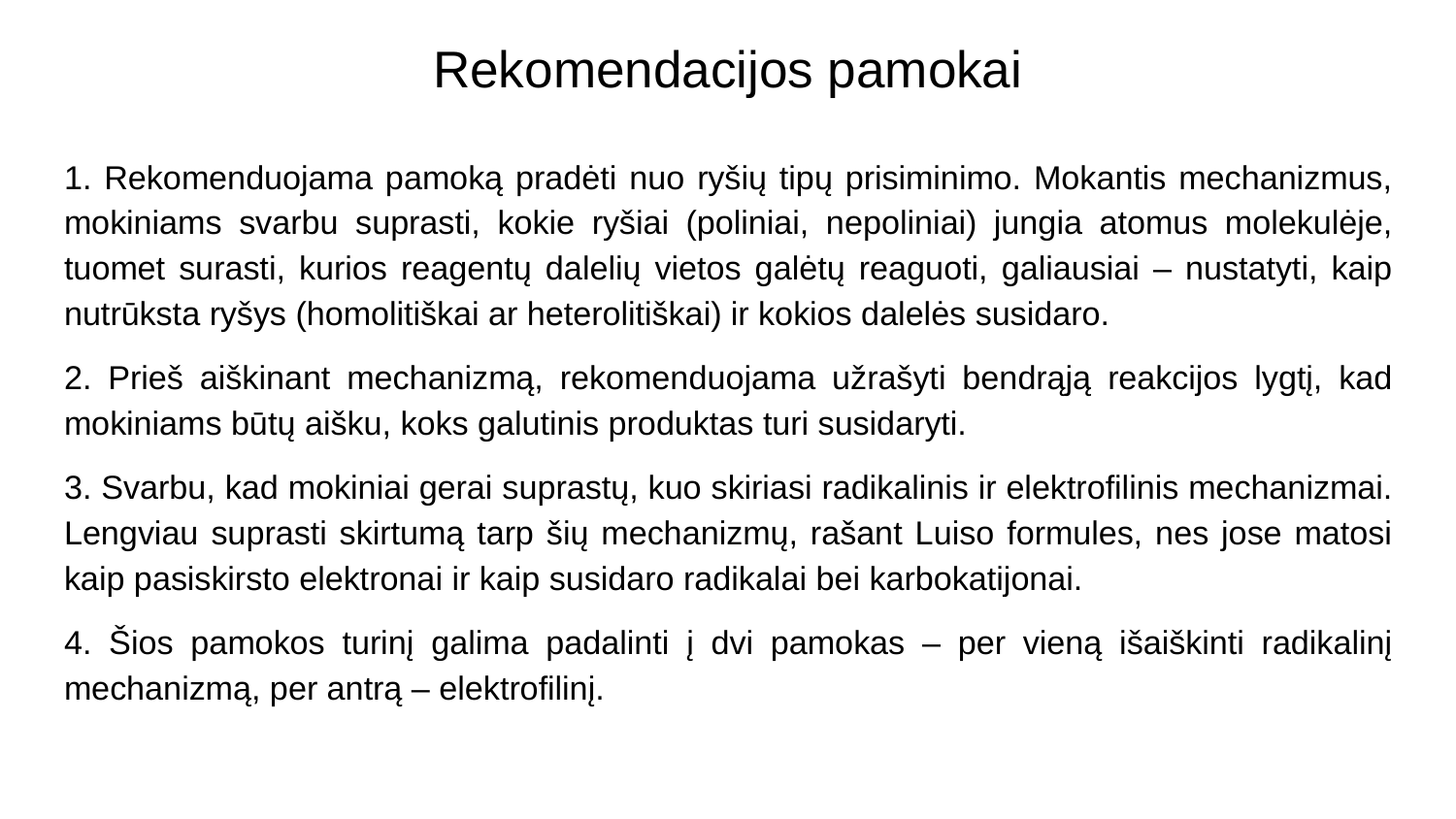

# Rekomendacijos pamokai
1. Rekomenduojama pamoką pradėti nuo ryšių tipų prisiminimo. Mokantis mechanizmus, mokiniams svarbu suprasti, kokie ryšiai (poliniai, nepoliniai) jungia atomus molekulėje, tuomet surasti, kurios reagentų dalelių vietos galėtų reaguoti, galiausiai – nustatyti, kaip nutrūksta ryšys (homolitiškai ar heterolitiškai) ir kokios dalelės susidaro.
2. Prieš aiškinant mechanizmą, rekomenduojama užrašyti bendrąją reakcijos lygtį, kad mokiniams būtų aišku, koks galutinis produktas turi susidaryti.
3. Svarbu, kad mokiniai gerai suprastų, kuo skiriasi radikalinis ir elektrofilinis mechanizmai. Lengviau suprasti skirtumą tarp šių mechanizmų, rašant Luiso formules, nes jose matosi kaip pasiskirsto elektronai ir kaip susidaro radikalai bei karbokatijonai.
4. Šios pamokos turinį galima padalinti į dvi pamokas – per vieną išaiškinti radikalinį mechanizmą, per antrą – elektrofilinį.